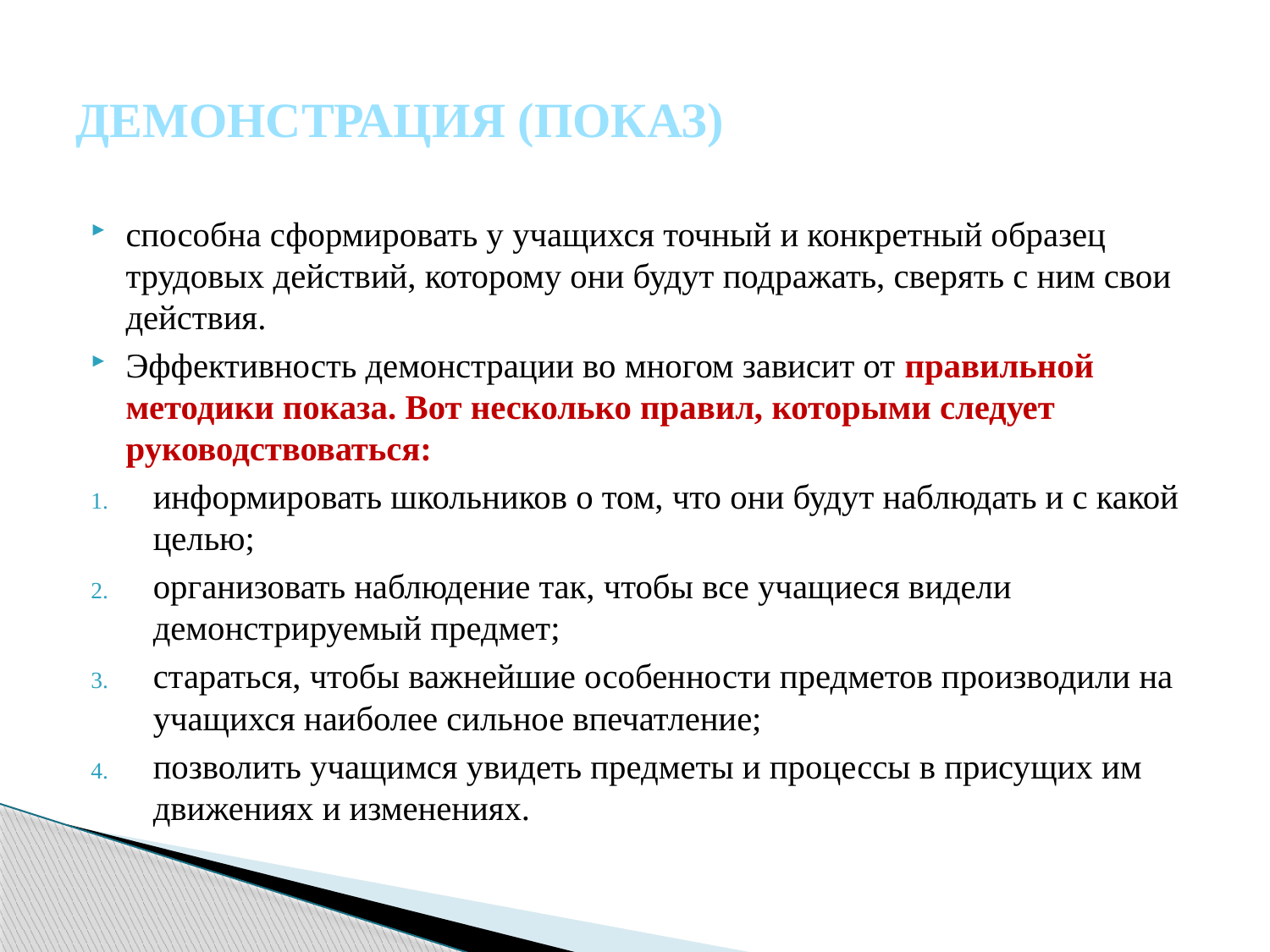

# ДЕМОНСТРАЦИЯ (ПОКАЗ)
способна сформировать у учащихся точный и конкретный образец трудовых действий, которому они будут подражать, сверять с ним свои действия.
Эффективность демонстрации во многом зависит от правильной методики показа. Вот несколько правил, которыми следует руководствоваться:
информировать школьников о том, что они будут наблюдать и с какой целью;
организовать наблюдение так, чтобы все учащиеся видели демонстрируемый предмет;
стараться, чтобы важнейшие особенности предметов производили на учащихся наиболее сильное впечатление;
позволить учащимся увидеть предметы и процессы в присущих им движениях и изменениях.